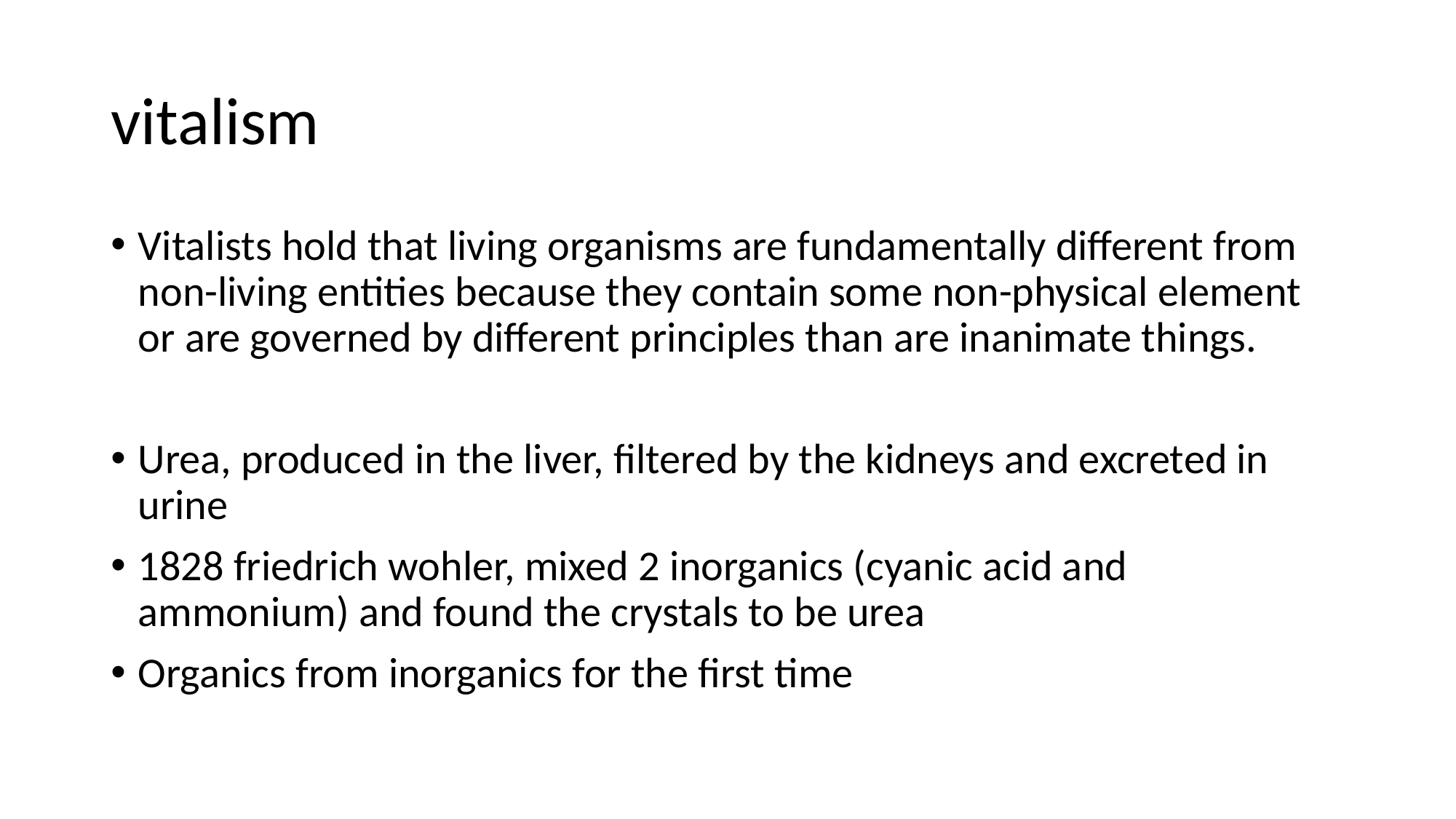

# vitalism
Vitalists hold that living organisms are fundamentally different from non-living entities because they contain some non-physical element or are governed by different principles than are inanimate things.

Urea, produced in the liver, filtered by the kidneys and excreted in urine
1828 friedrich wohler, mixed 2 inorganics (cyanic acid and ammonium) and found the crystals to be urea
Organics from inorganics for the first time